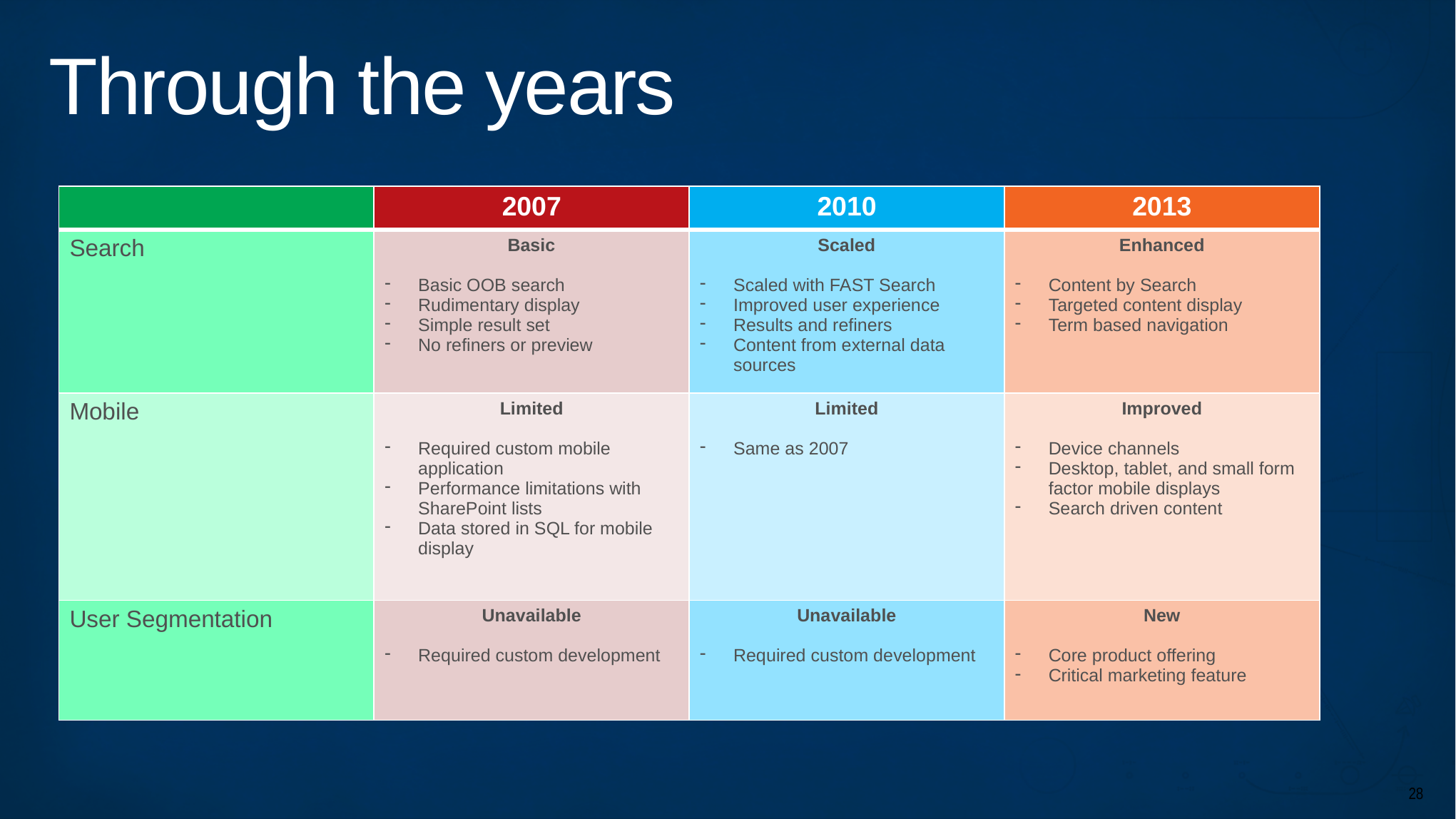

# Through the years
|  | 2007 | 2010 | 2013 |
| --- | --- | --- | --- |
| Search | Basic Basic OOB search Rudimentary display Simple result set No refiners or preview | Scaled Scaled with FAST Search Improved user experience Results and refiners Content from external data sources | Enhanced Content by Search Targeted content display Term based navigation |
| Mobile | Limited Required custom mobile application Performance limitations with SharePoint lists Data stored in SQL for mobile display | Limited Same as 2007 | Improved Device channels Desktop, tablet, and small form factor mobile displays Search driven content |
| User Segmentation | Unavailable Required custom development | Unavailable Required custom development | New Core product offering Critical marketing feature |
28